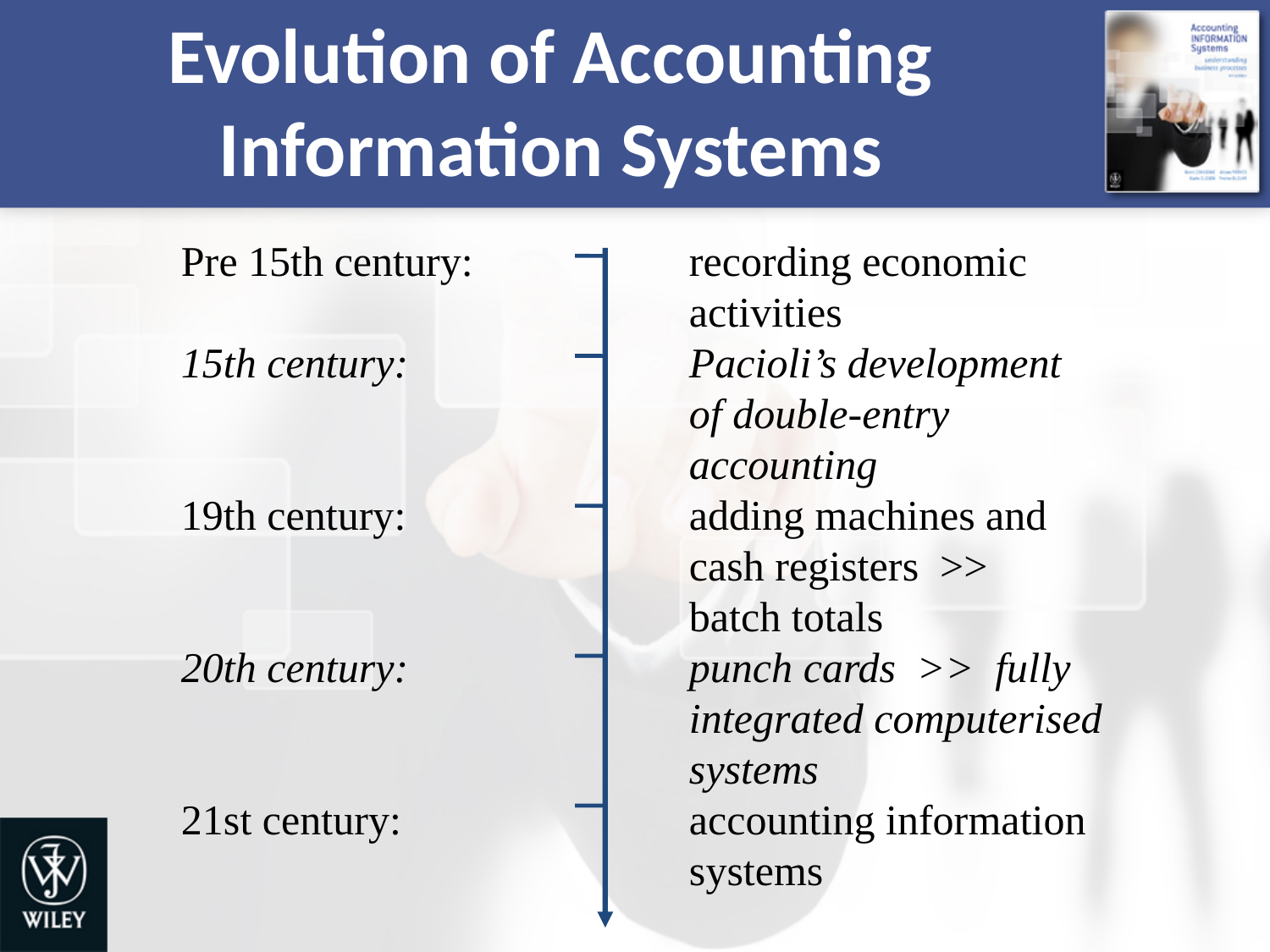

Evolution of Accounting Information Systems

Pre 15th century:  	        	recording economic 					activities
15th century:  			Pacioli’s development 				of double-entry 					accounting
19th century:  			adding machines and 					cash registers  >>  					batch totals
20th century:   		punch cards  >>  fully 				integrated computerised 				systems
21st century:    		accounting information 				systems